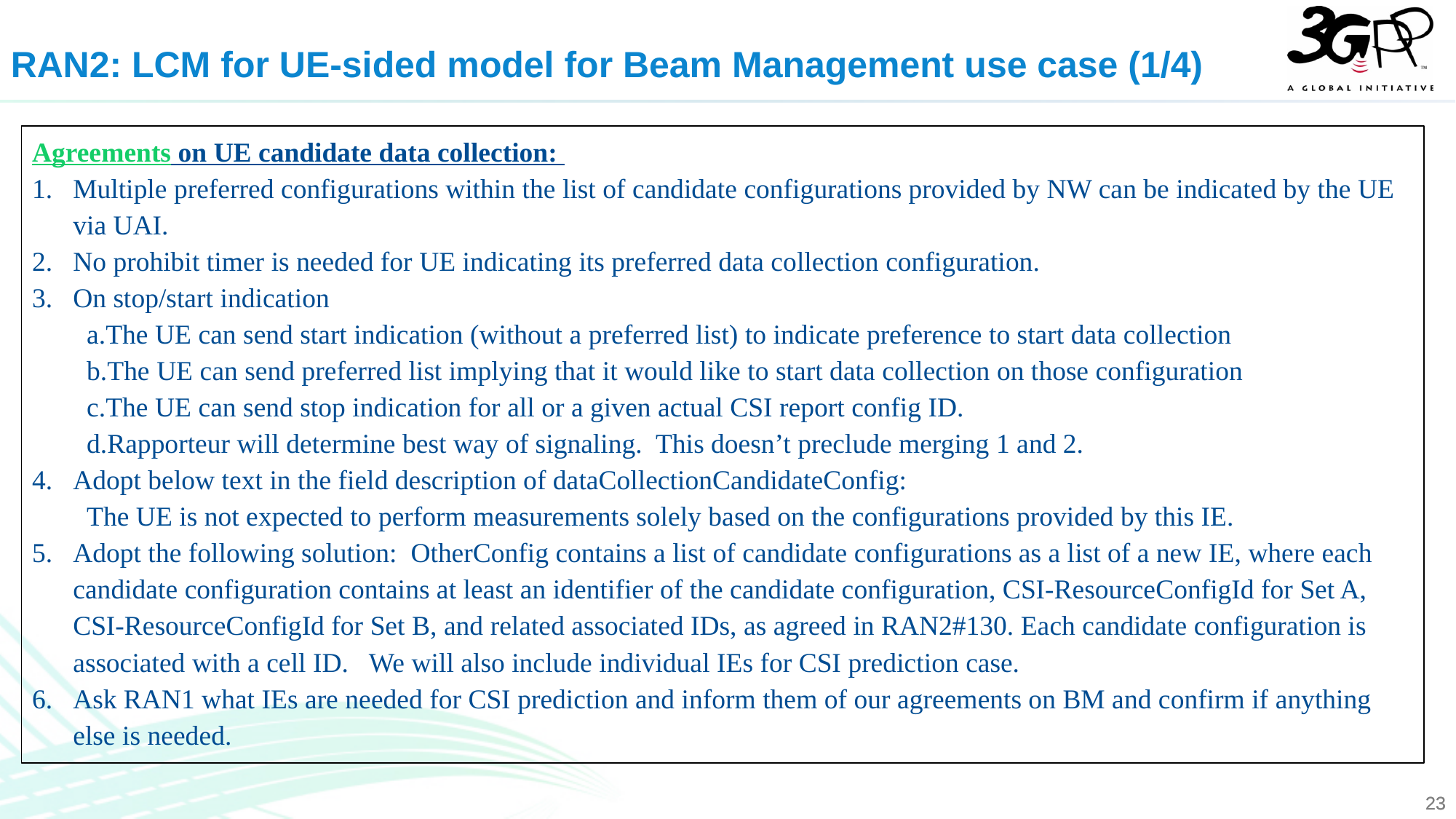

RAN2: LCM for UE-sided model for Beam Management use case (1/4)
Agreements on UE candidate data collection:
Multiple preferred configurations within the list of candidate configurations provided by NW can be indicated by the UE via UAI.
No prohibit timer is needed for UE indicating its preferred data collection configuration.
On stop/start indication
a.The UE can send start indication (without a preferred list) to indicate preference to start data collection
b.The UE can send preferred list implying that it would like to start data collection on those configuration
c.The UE can send stop indication for all or a given actual CSI report config ID.
d.Rapporteur will determine best way of signaling.  This doesn’t preclude merging 1 and 2.
Adopt below text in the field description of dataCollectionCandidateConfig:
The UE is not expected to perform measurements solely based on the configurations provided by this IE.
Adopt the following solution:  OtherConfig contains a list of candidate configurations as a list of a new IE, where each candidate configuration contains at least an identifier of the candidate configuration, CSI-ResourceConfigId for Set A, CSI-ResourceConfigId for Set B, and related associated IDs, as agreed in RAN2#130. Each candidate configuration is associated with a cell ID.   We will also include individual IEs for CSI prediction case.
Ask RAN1 what IEs are needed for CSI prediction and inform them of our agreements on BM and confirm if anything else is needed.